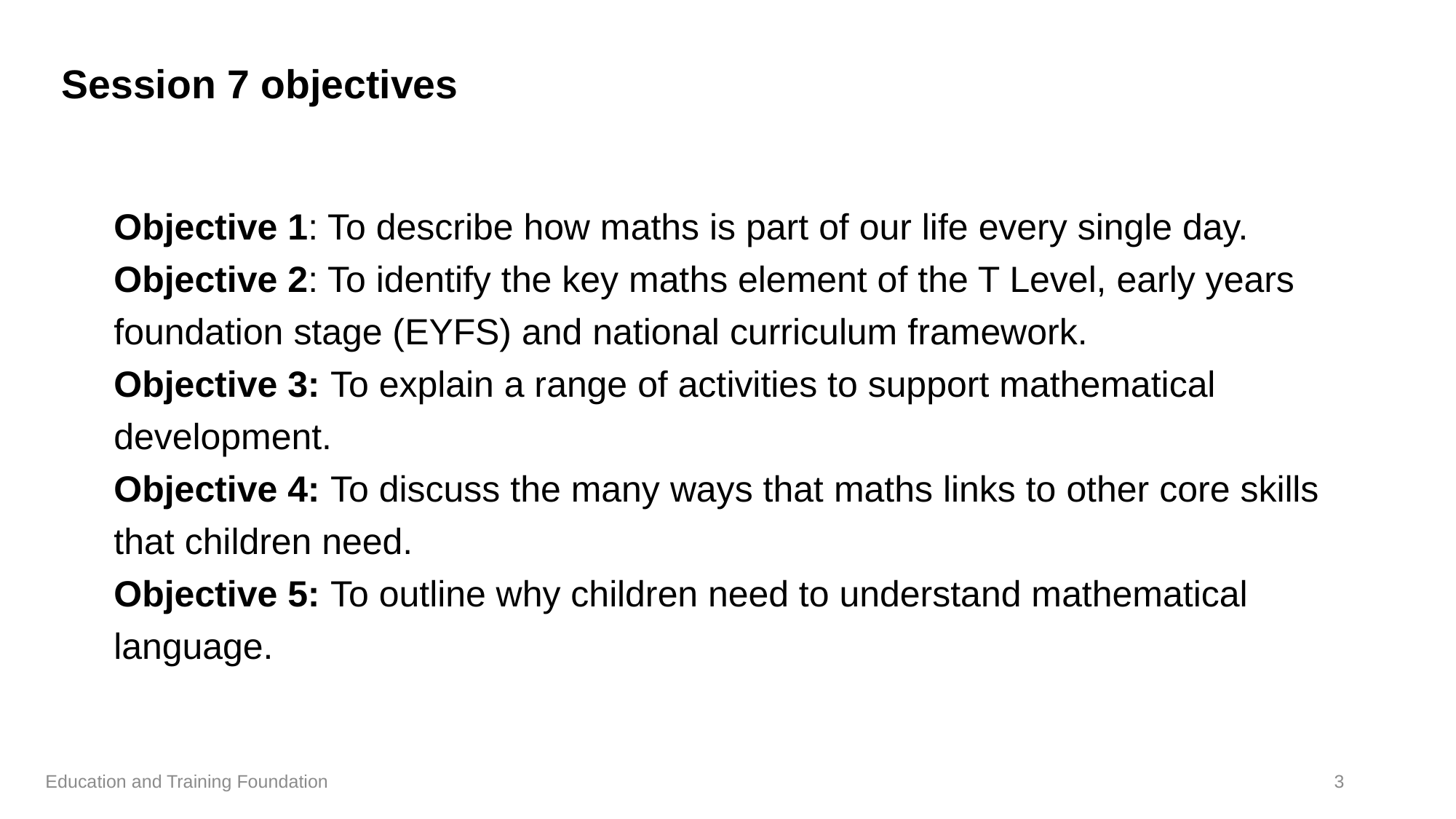

# Session 7 objectives
Objective 1: To describe how maths is part of our life every single day.
Objective 2: To identify the key maths element of the T Level, early years foundation stage (EYFS) and national curriculum framework.
Objective 3: To explain a range of activities to support mathematical development.
Objective 4: To discuss the many ways that maths links to other core skills that children need.
Objective 5: To outline why children need to understand mathematical language.

Education and Training Foundation
3